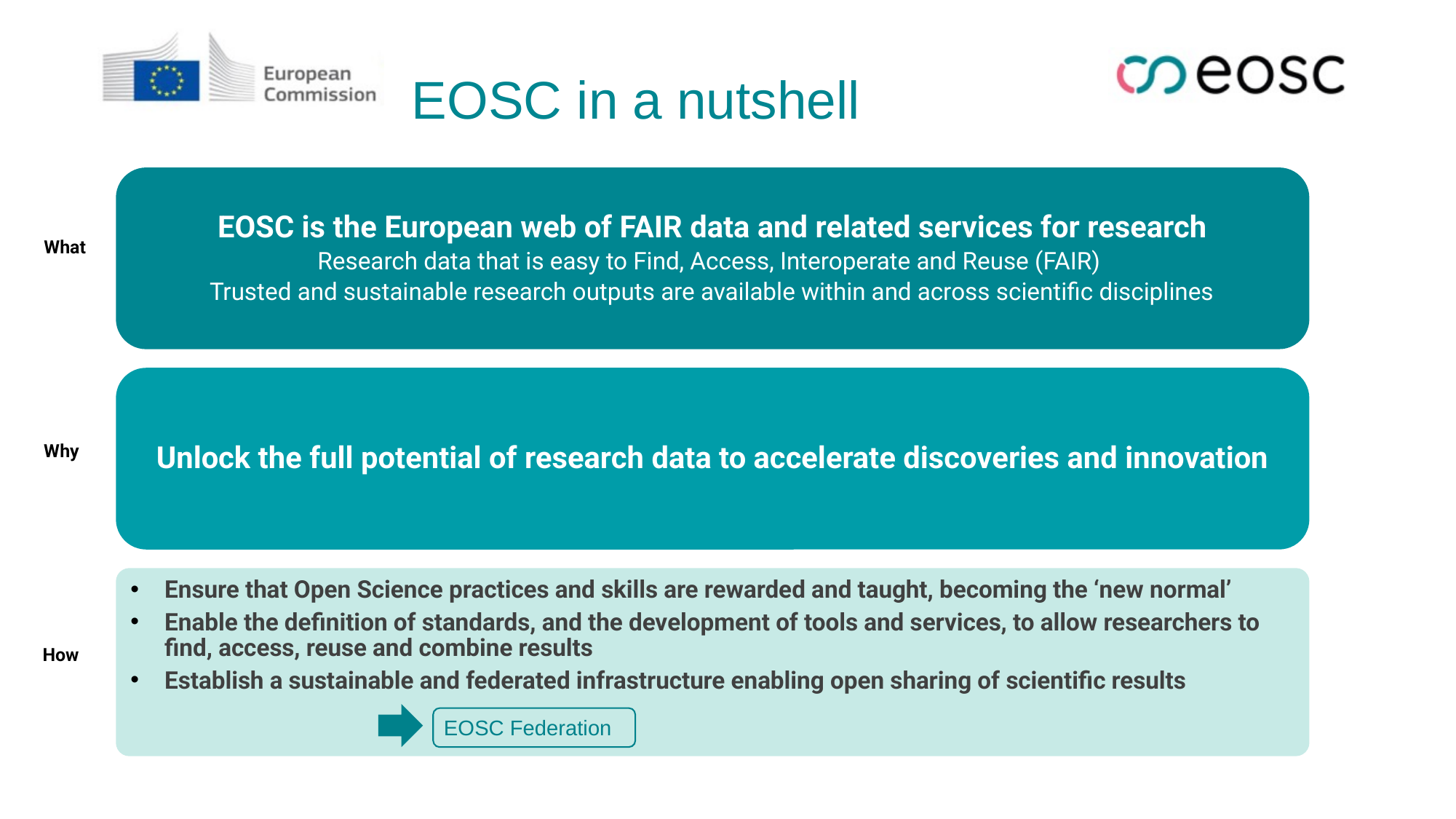

# EOSC in a nutshell
EOSC is the European web of FAIR data and related services for research
Research data that is easy to Find, Access, Interoperate and Reuse (FAIR)
Trusted and sustainable research outputs are available within and across scientific disciplines
What
Unlock the full potential of research data to accelerate discoveries and innovation
Why
Ensure that Open Science practices and skills are rewarded and taught, becoming the ‘new normal’
Enable the definition of standards, and the development of tools and services, to allow researchers to find, access, reuse and combine results
Establish a sustainable and federated infrastructure enabling open sharing of scientific results
How

EOSC Federation